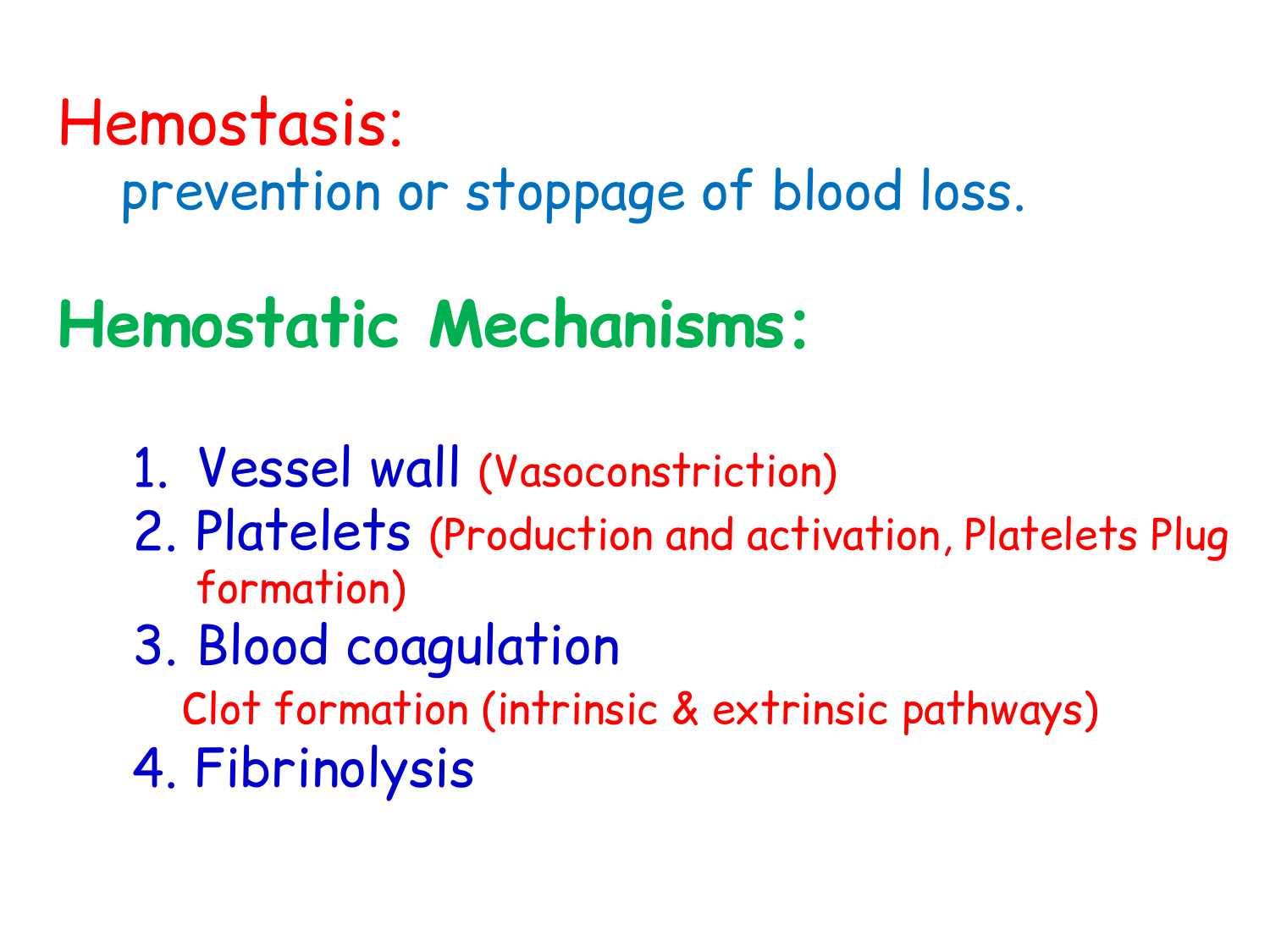

Hemostasis:
	prevention or stoppage of blood loss.

Hemostatic Mechanisms:

Vessel wall (Vasoconstriction)
Platelets (Production and activation, Platelets Plug formation)
Blood coagulation
Clot formation (intrinsic & extrinsic pathways)
4. Fibrinolysis